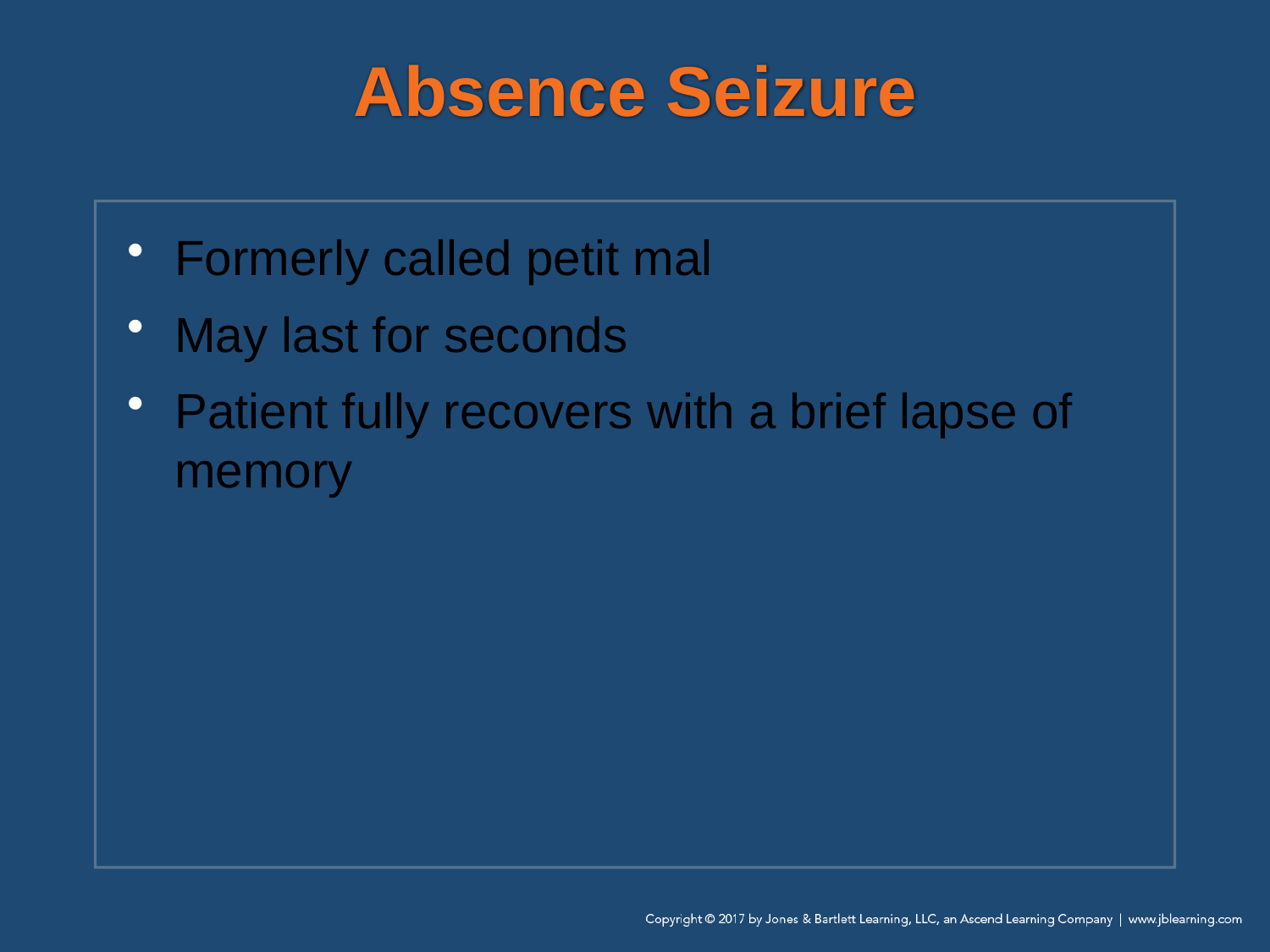

# Absence Seizure
Formerly called petit mal
May last for seconds
Patient fully recovers with a brief lapse of memory